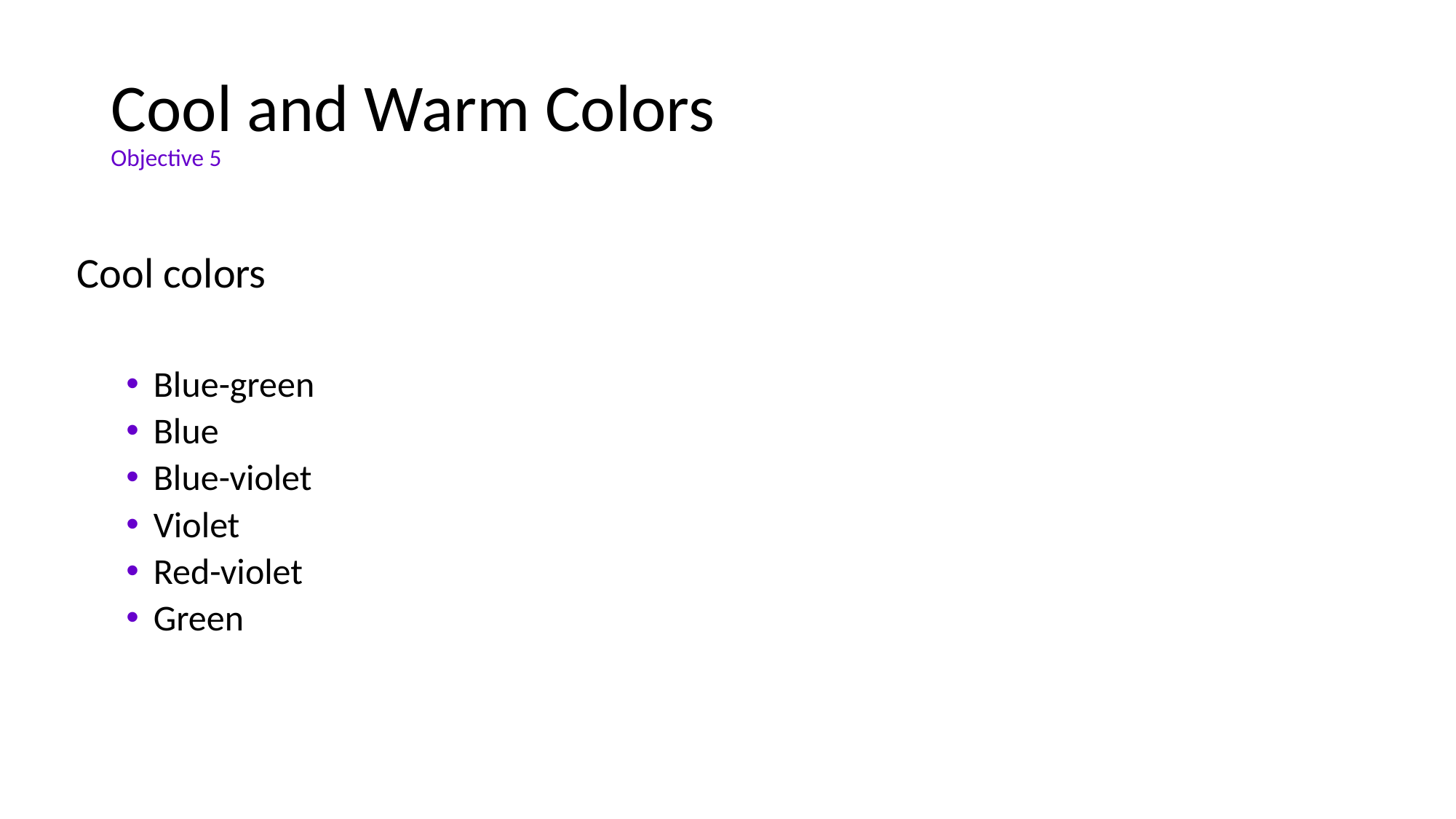

# Cool and Warm Colors Objective 5
Cool colors

Blue-green
Blue
Blue-violet
Violet
Red-violet
Green